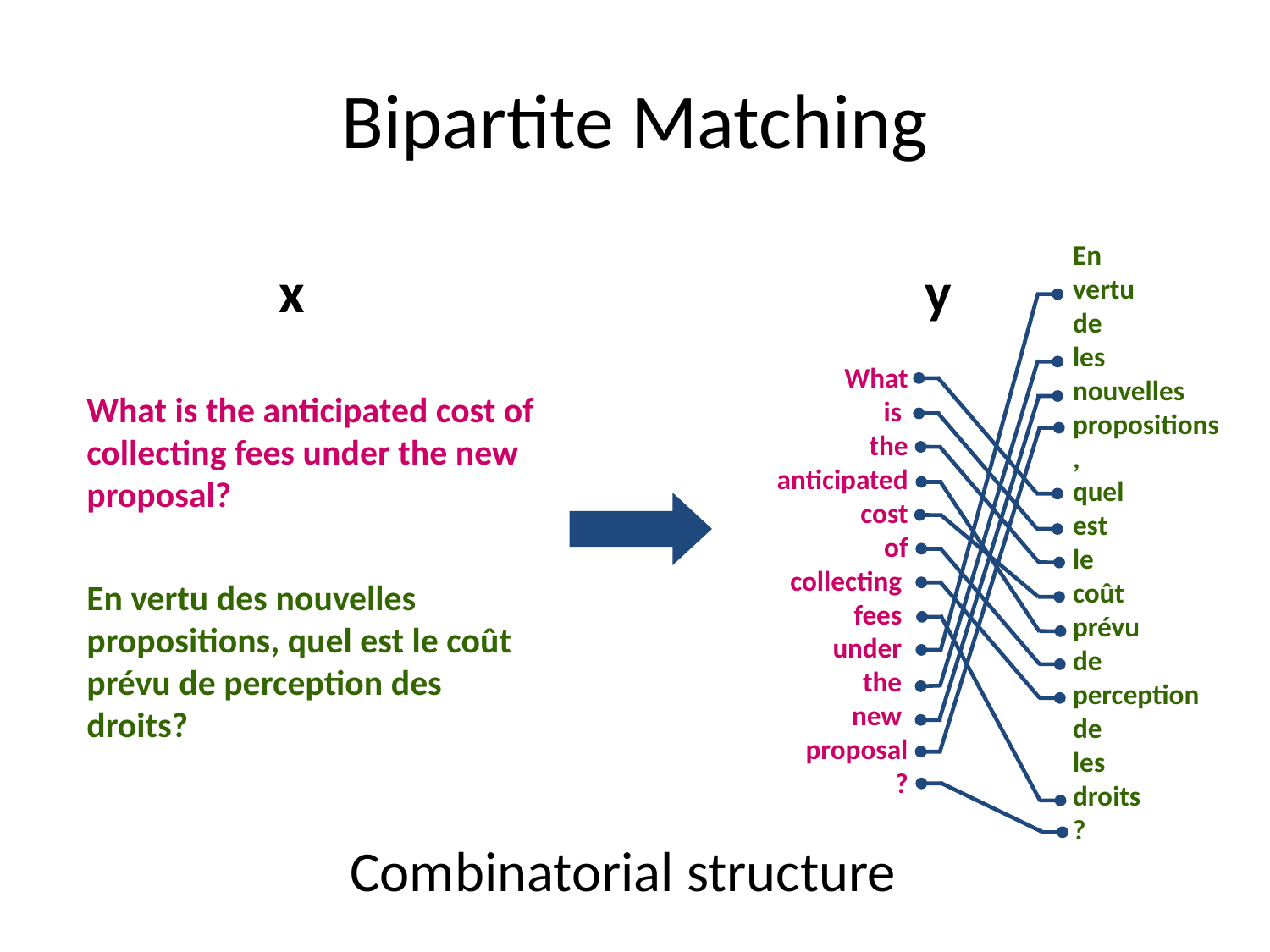

# Bipartite Matching
En
vertu
de
les
nouvelles
propositions
,
quel
est
le
coût
prévu
de
perception
de
les
droits
?
x
y

What
is
the
anticipated
cost
of
collecting
fees
under
the
new
proposal
?

What is the anticipated cost of collecting fees under the new proposal?

En vertu des nouvelles propositions, quel est le coût prévu de perception des droits?

Combinatorial structure